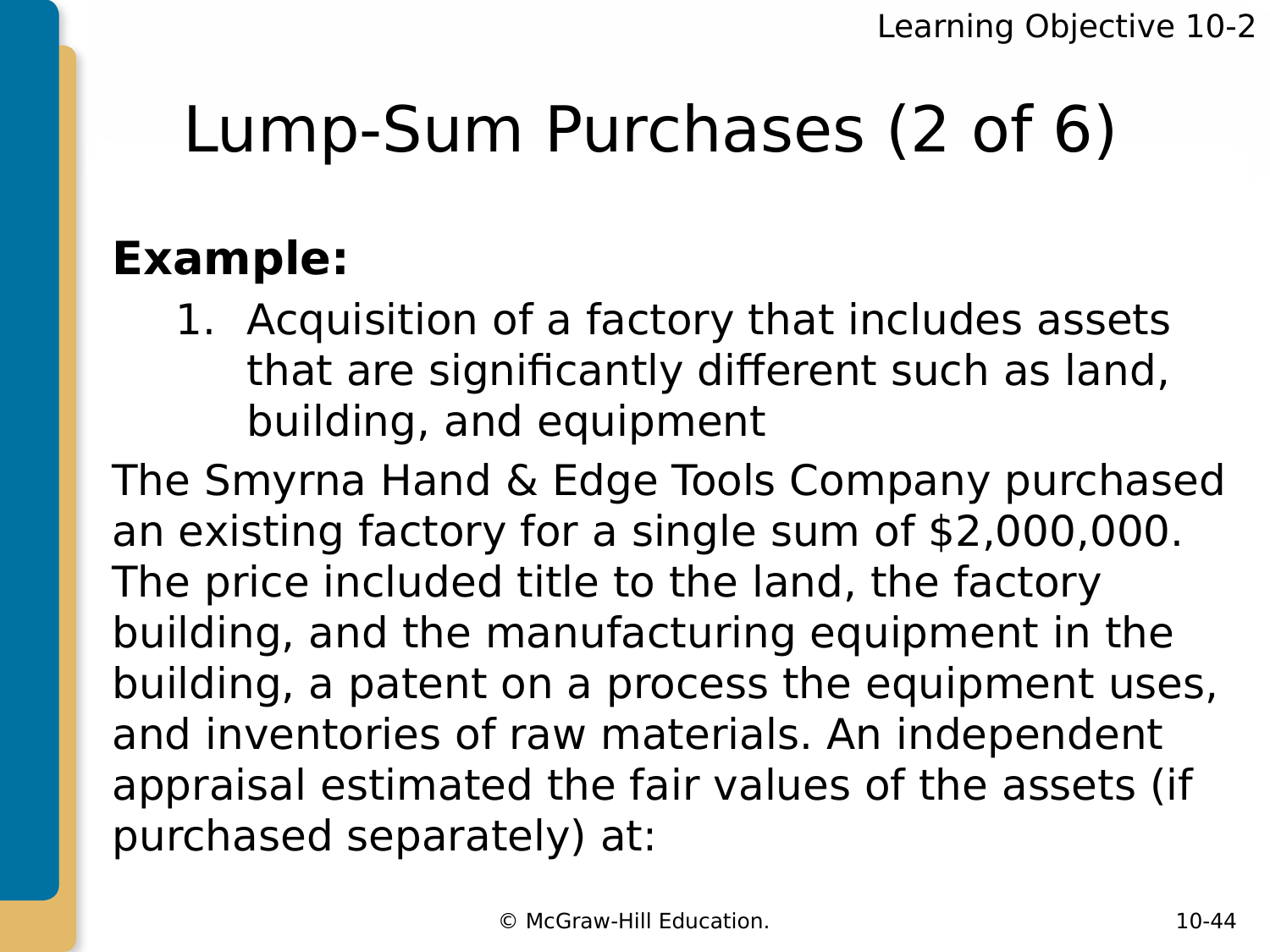

Learning Objective 10-2
# Lump-Sum Purchases (2 of 6)
Example:
Acquisition of a factory that includes assets that are significantly different such as land, building, and equipment
The Smyrna Hand & Edge Tools Company purchased an existing factory for a single sum of $2,000,000. The price included title to the land, the factory building, and the manufacturing equipment in the building, a patent on a process the equipment uses, and inventories of raw materials. An independent appraisal estimated the fair values of the assets (if purchased separately) at: